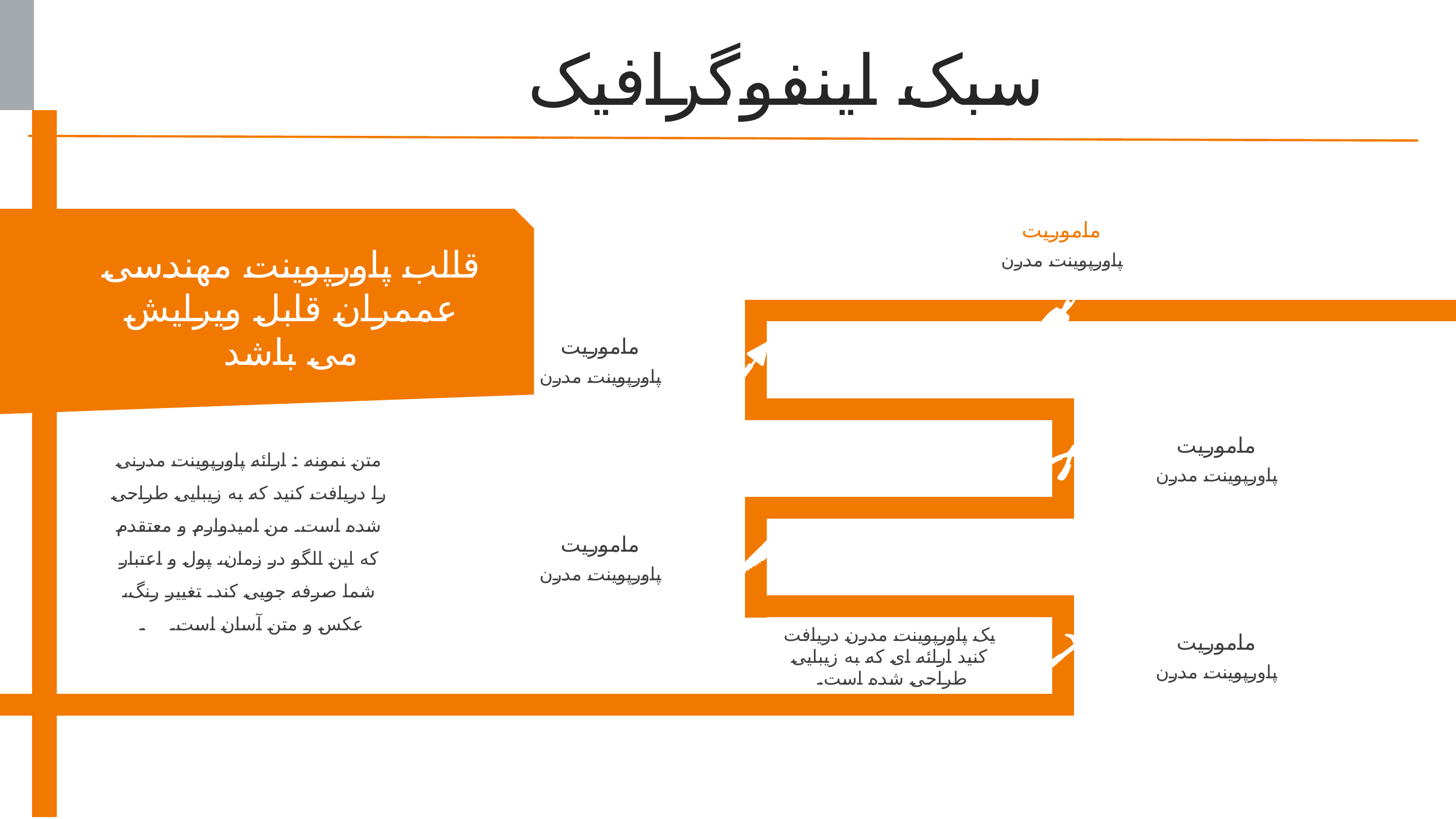

سبک اینفوگرافیک

ماموریت
قالب پاورپوینت مهندسی عممران قابل ویرایش می باشد
پاورپوینت مدرن

ماموریت

پاورپوینت مدرن

ماموریت

متن نمونه : ارائه پاورپوینت مدرنی را دریافت کنید که به زیبایی طراحی شده است. من امیدوارم و معتقدم که این الگو در زمان، پول و اعتبار شما صرفه جویی کند. تغییر رنگ، عکس و متن آسان است.    .

پاورپوینت مدرن

ماموریت

پاورپوینت مدرن

یک پاورپوینت مدرن دریافت کنید ارائه ای که به زیبایی طراحی شده است.

ماموریت

پاورپوینت مدرن